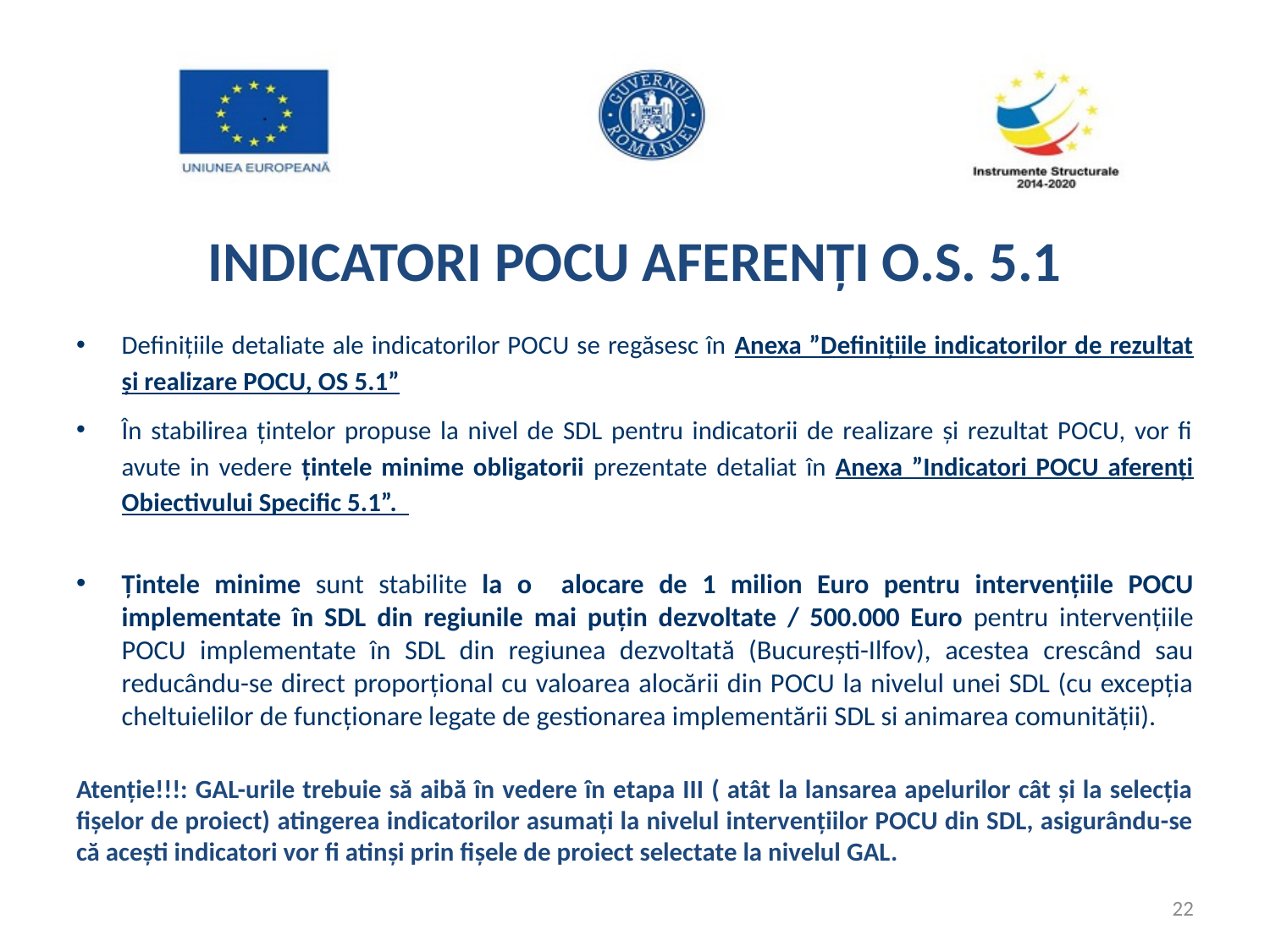

# INDICATORI POCU AFERENȚI O.S. 5.1
Definițiile detaliate ale indicatorilor POCU se regăsesc în Anexa ”Definițiile indicatorilor de rezultat și realizare POCU, OS 5.1”
În stabilirea țintelor propuse la nivel de SDL pentru indicatorii de realizare și rezultat POCU, vor fi avute in vedere țintele minime obligatorii prezentate detaliat în Anexa ”Indicatori POCU aferenți Obiectivului Specific 5.1”.

Țintele minime sunt stabilite la o  alocare de 1 milion Euro pentru intervențiile POCU implementate în SDL din regiunile mai puțin dezvoltate / 500.000 Euro pentru intervențiile POCU implementate în SDL din regiunea dezvoltată (București-Ilfov), acestea crescând sau reducându-se direct proporțional cu valoarea alocării din POCU la nivelul unei SDL (cu excepția cheltuielilor de funcționare legate de gestionarea implementării SDL si animarea comunității).

Atenție!!!: GAL-urile trebuie să aibă în vedere în etapa III ( atât la lansarea apelurilor cât și la selecția fișelor de proiect) atingerea indicatorilor asumați la nivelul intervențiilor POCU din SDL, asigurându-se că acești indicatori vor fi atinși prin fișele de proiect selectate la nivelul GAL.

22